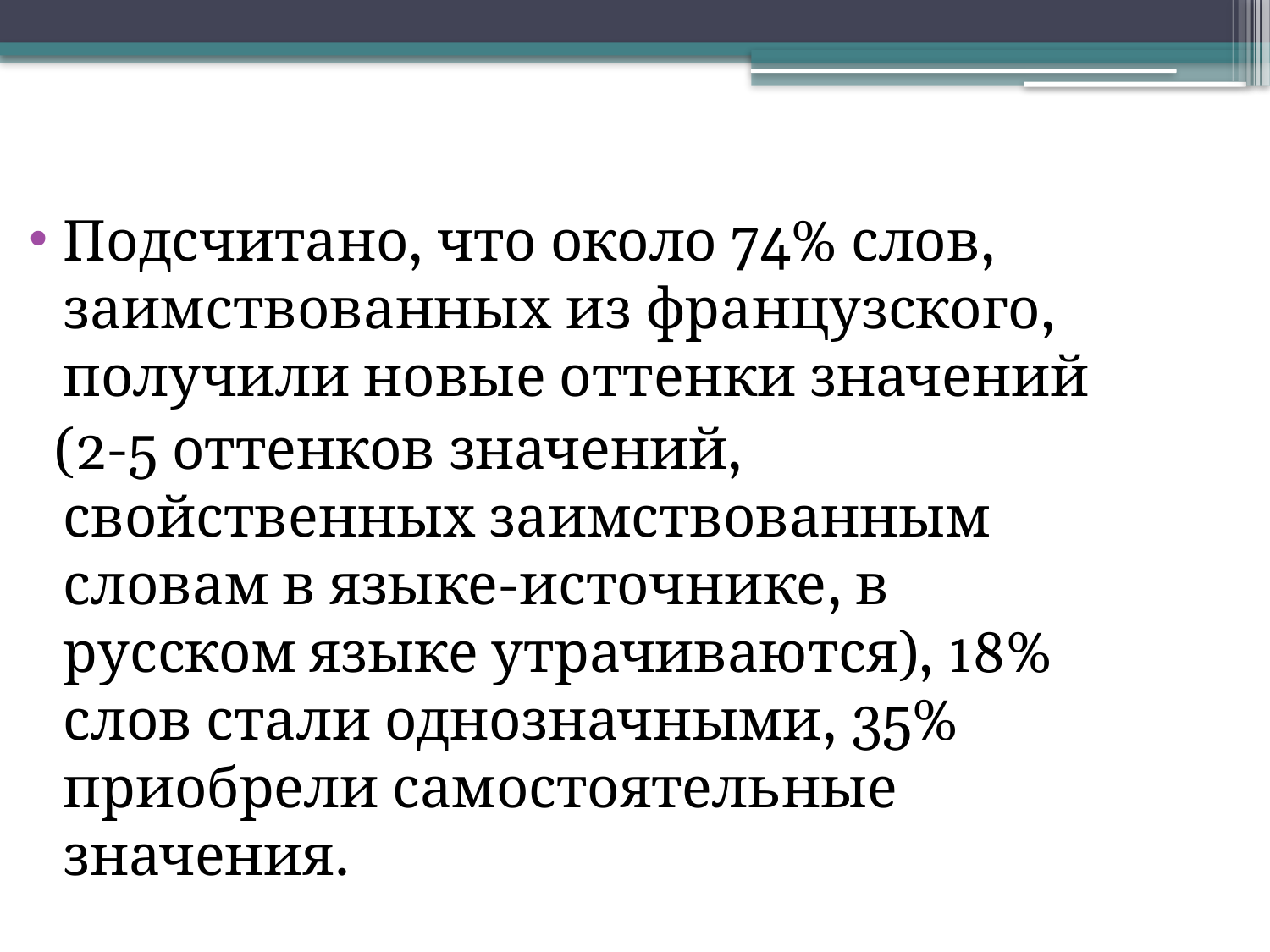

Подсчитано, что около 74% слов, заимствованных из французского, получили новые оттенки значений
  (2-5 оттенков значений, свойственных заимствованным словам в языке-источнике, в русском языке утрачиваются), 18% слов стали однозначными, 35% приобрели самостоятельные значения.